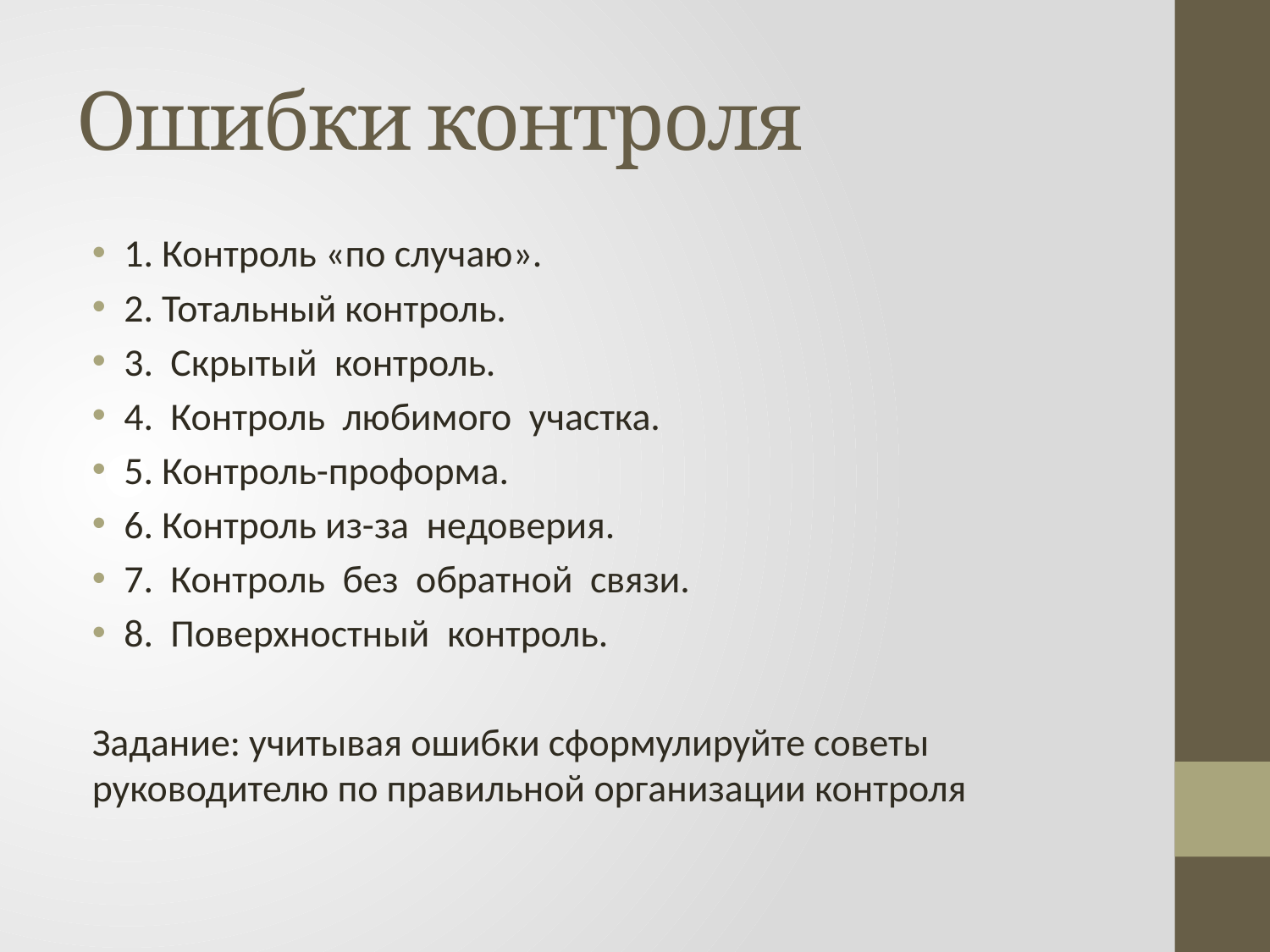

# Ошибки контроля
1. Контроль «по случаю».
2. Тотальный контроль.
3.  Скрытый  контроль.
4.  Контроль  любимого  участка.
5. Контроль-проформа.
6. Контроль из-за  недоверия.
7.  Контроль  без  обратной  связи.
8.  Поверхностный  контроль.

Задание: учитывая ошибки сформулируйте советы руководителю по правильной организации контроля